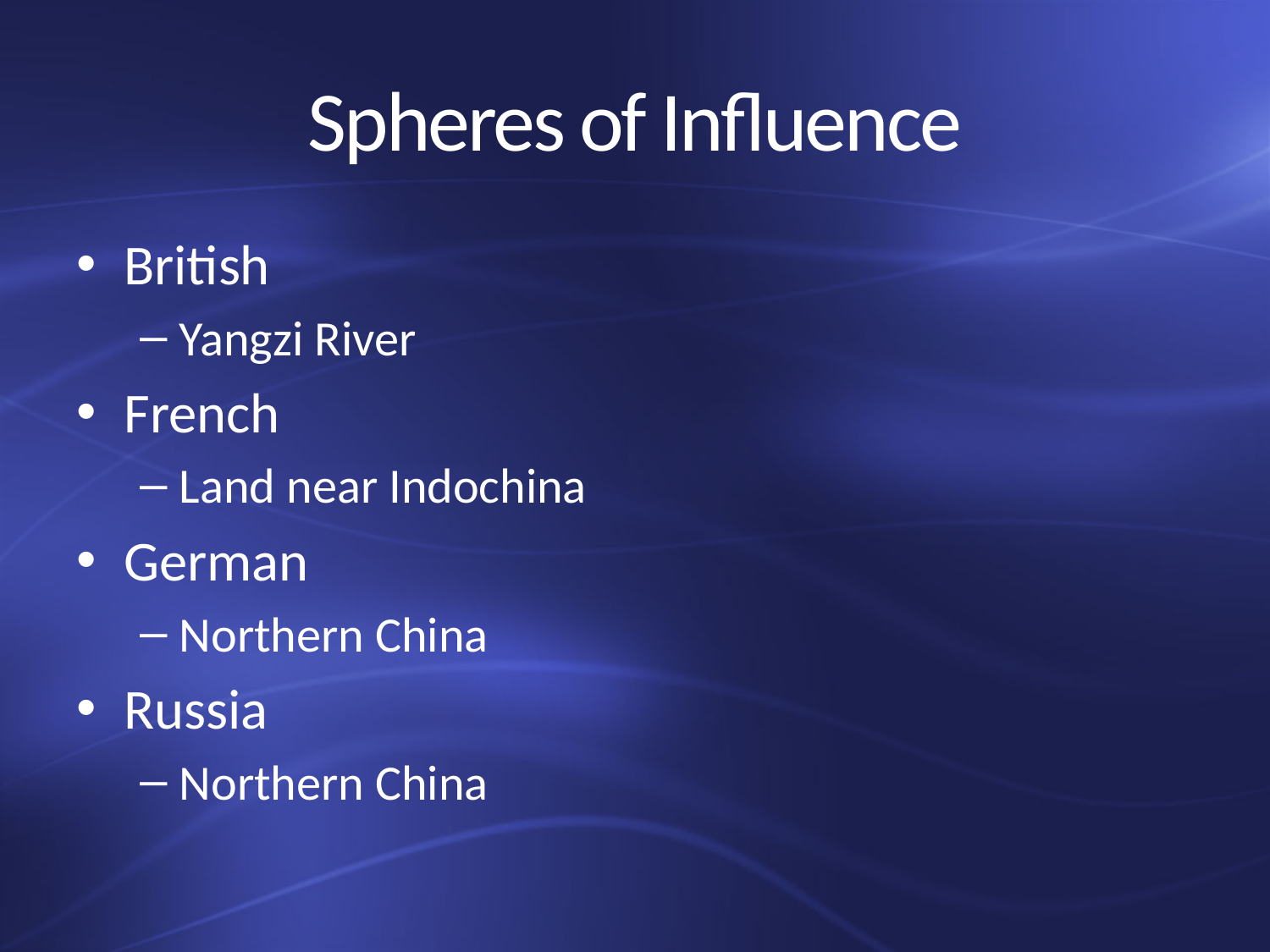

# Spheres of Influence
British
Yangzi River
French
Land near Indochina
German
Northern China
Russia
Northern China